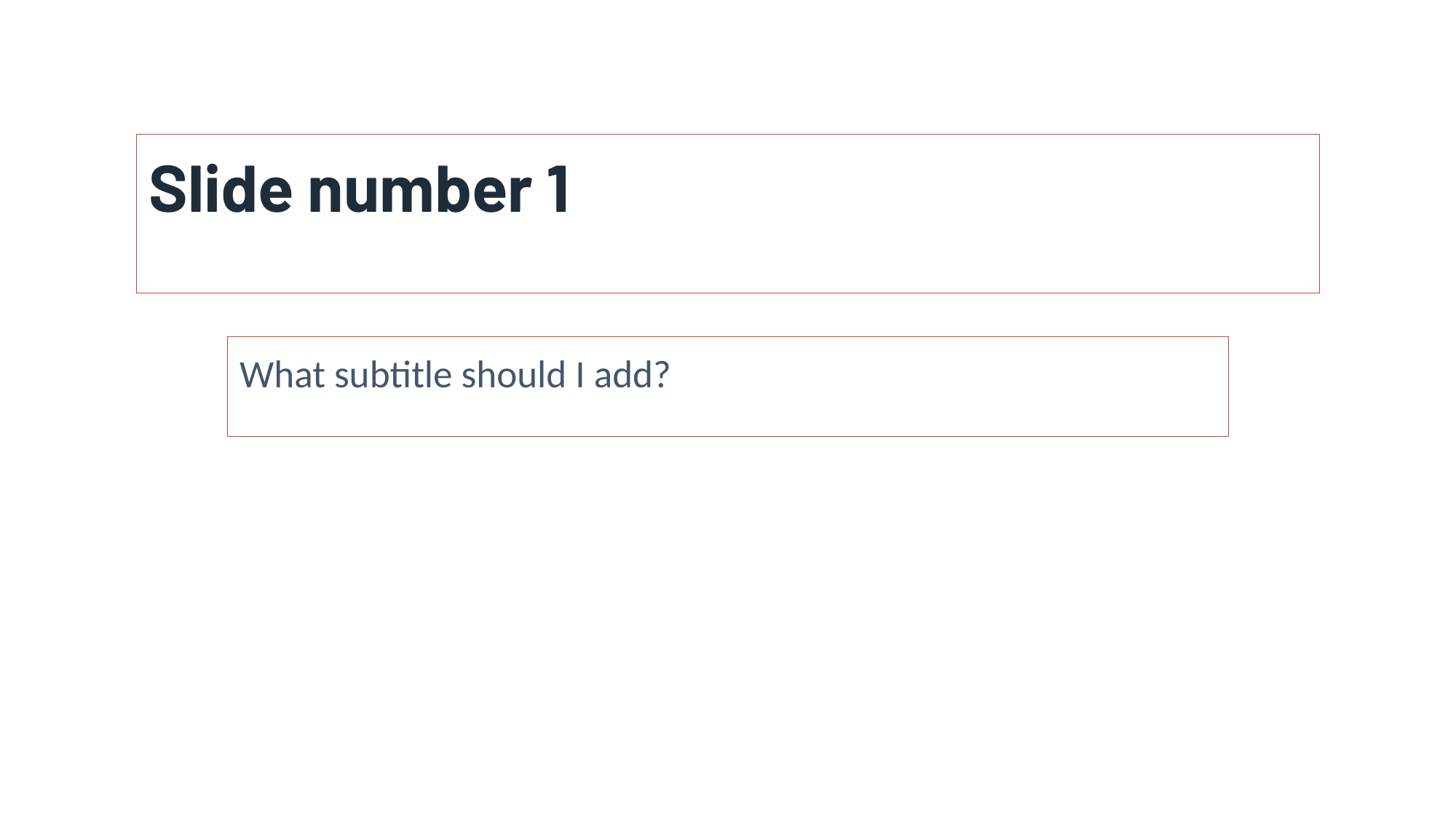

Slide number 1
What subtitle should I add?